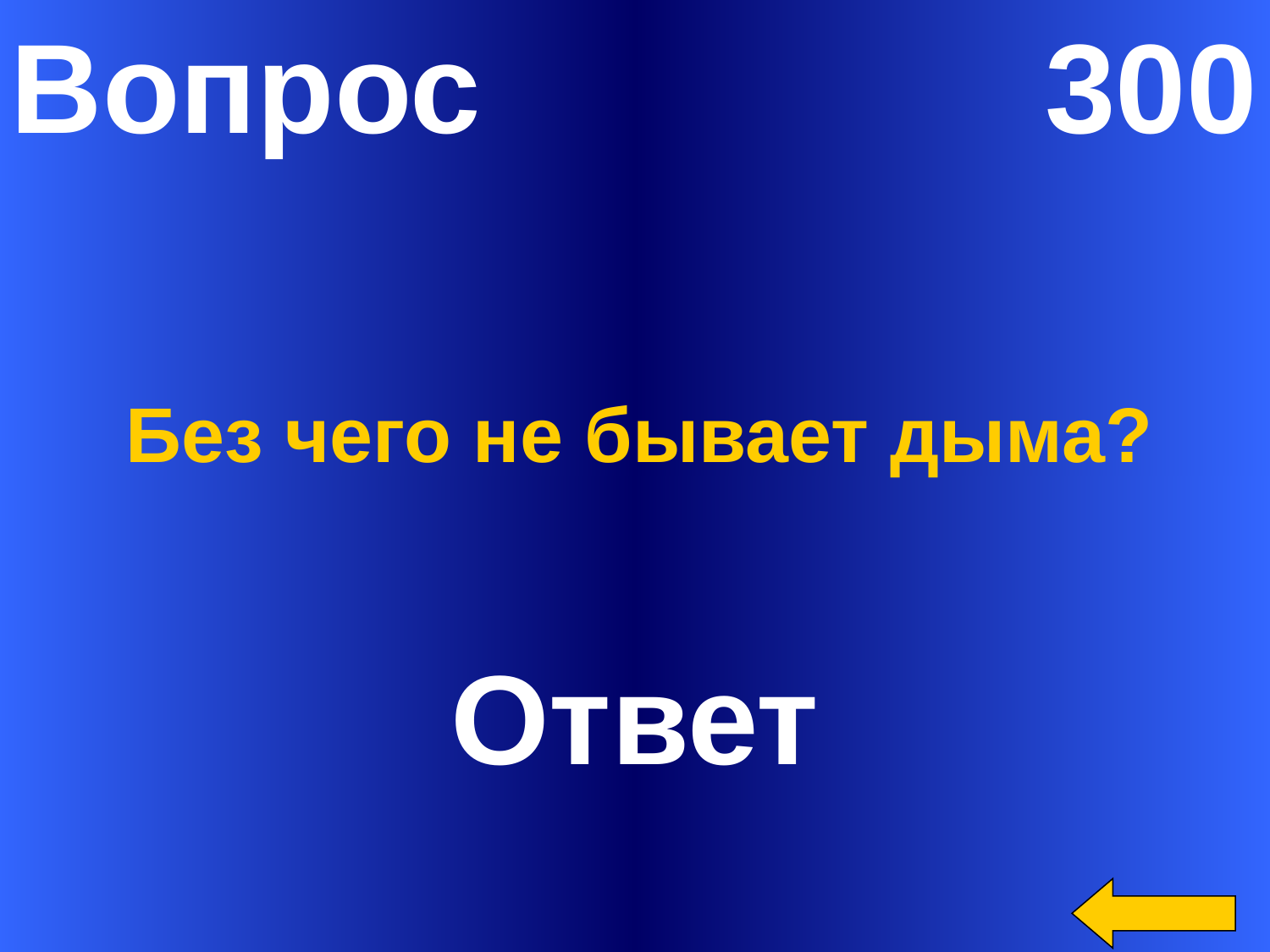

Вопрос                300
Без чего не бывает дыма?
Ответ